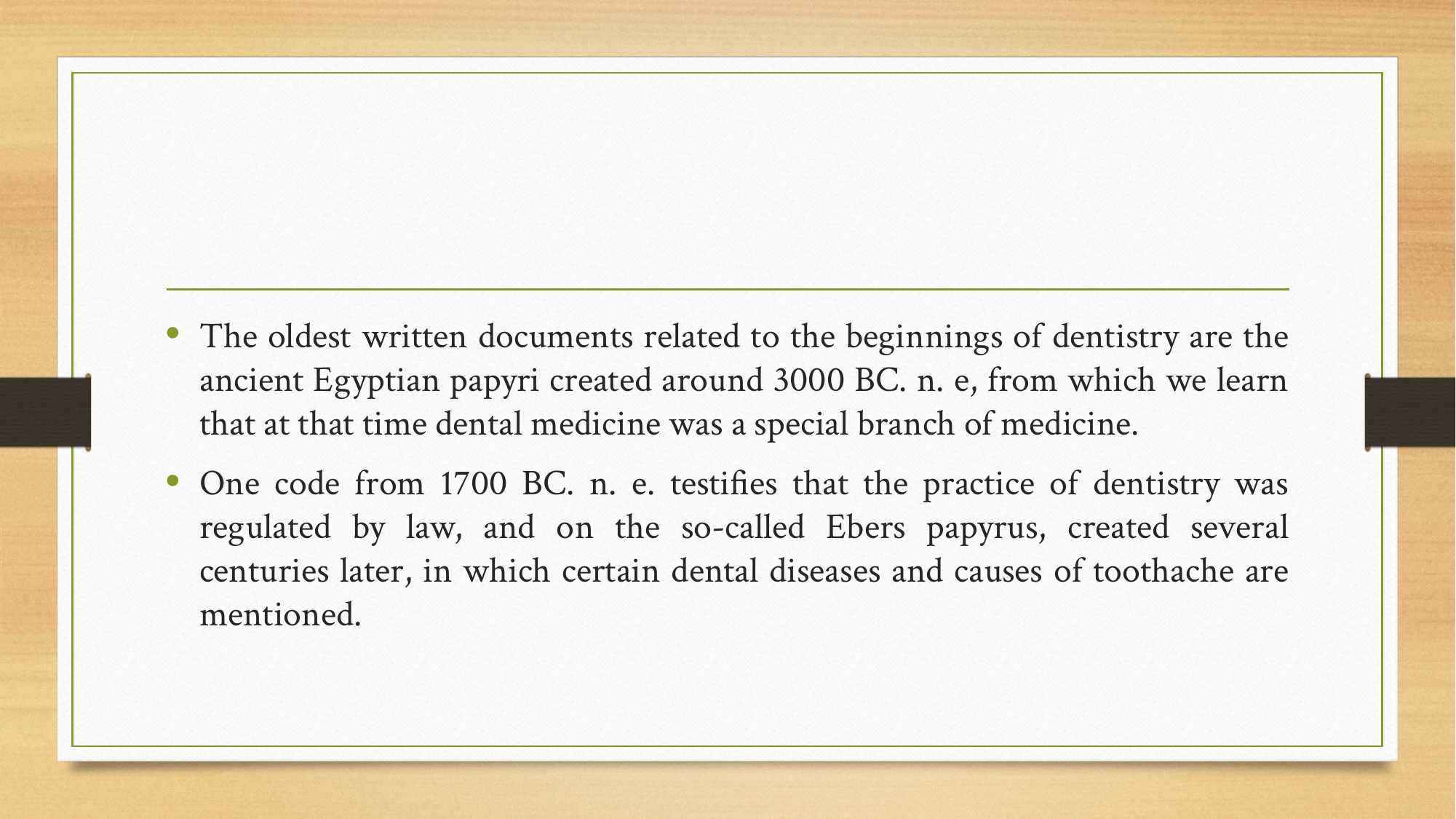

The oldest written documents related to the beginnings of dentistry are the ancient Egyptian papyri created around 3000 BC. n. e, from which we learn that at that time dental medicine was a special branch of medicine.
One code from 1700 BC. n. e. testifies that the practice of dentistry was regulated by law, and on the so-called Ebers papyrus, created several centuries later, in which certain dental diseases and causes of toothache are mentioned.